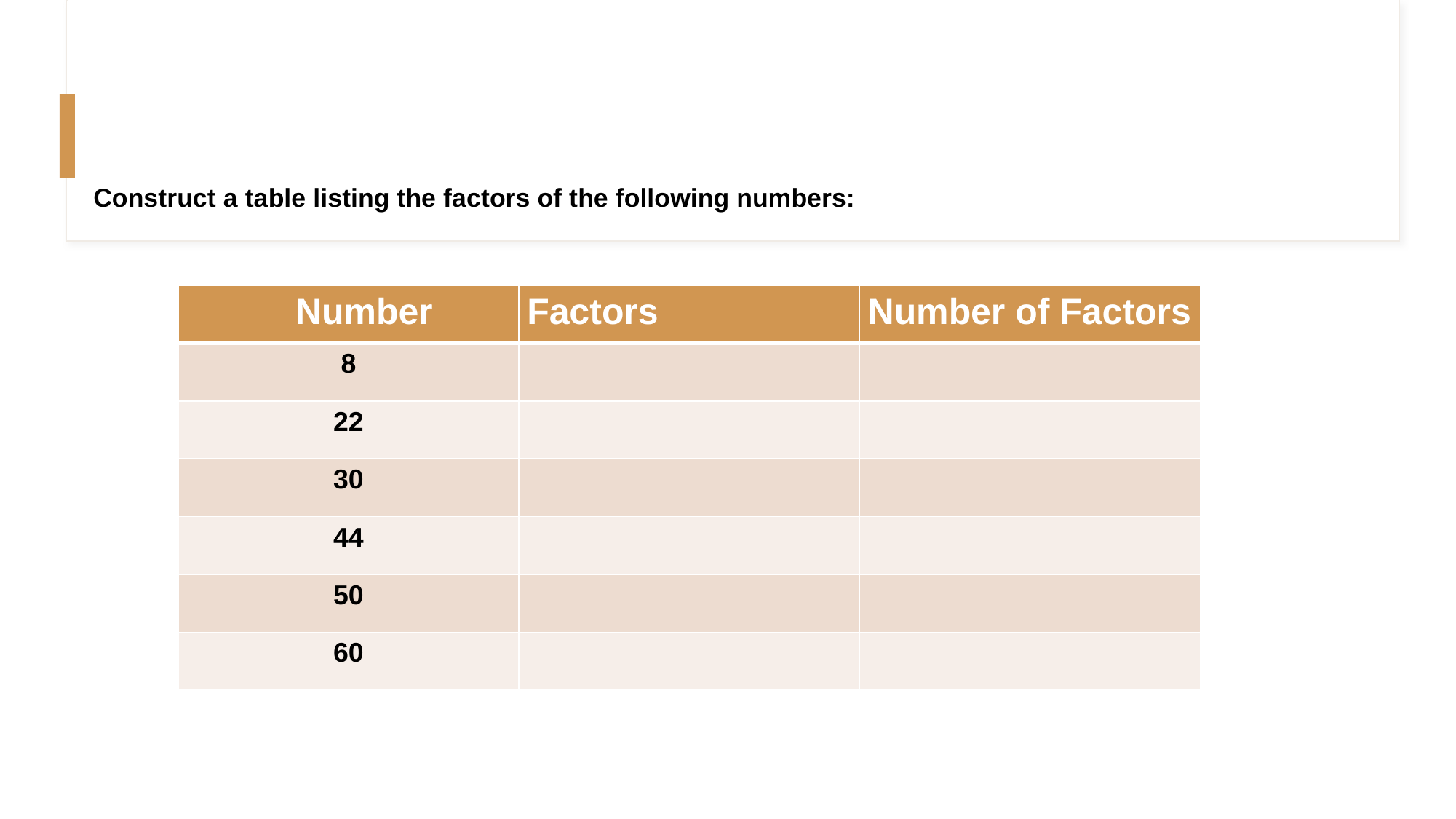

# Construct a table listing the factors of the following numbers:
| Number | Factors | Number of Factors |
| --- | --- | --- |
| 8 |  |  |
| 22 |  |  |
| 30 |  |  |
| 44 |  |  |
| 50 |  |  |
| 60 |  |  |